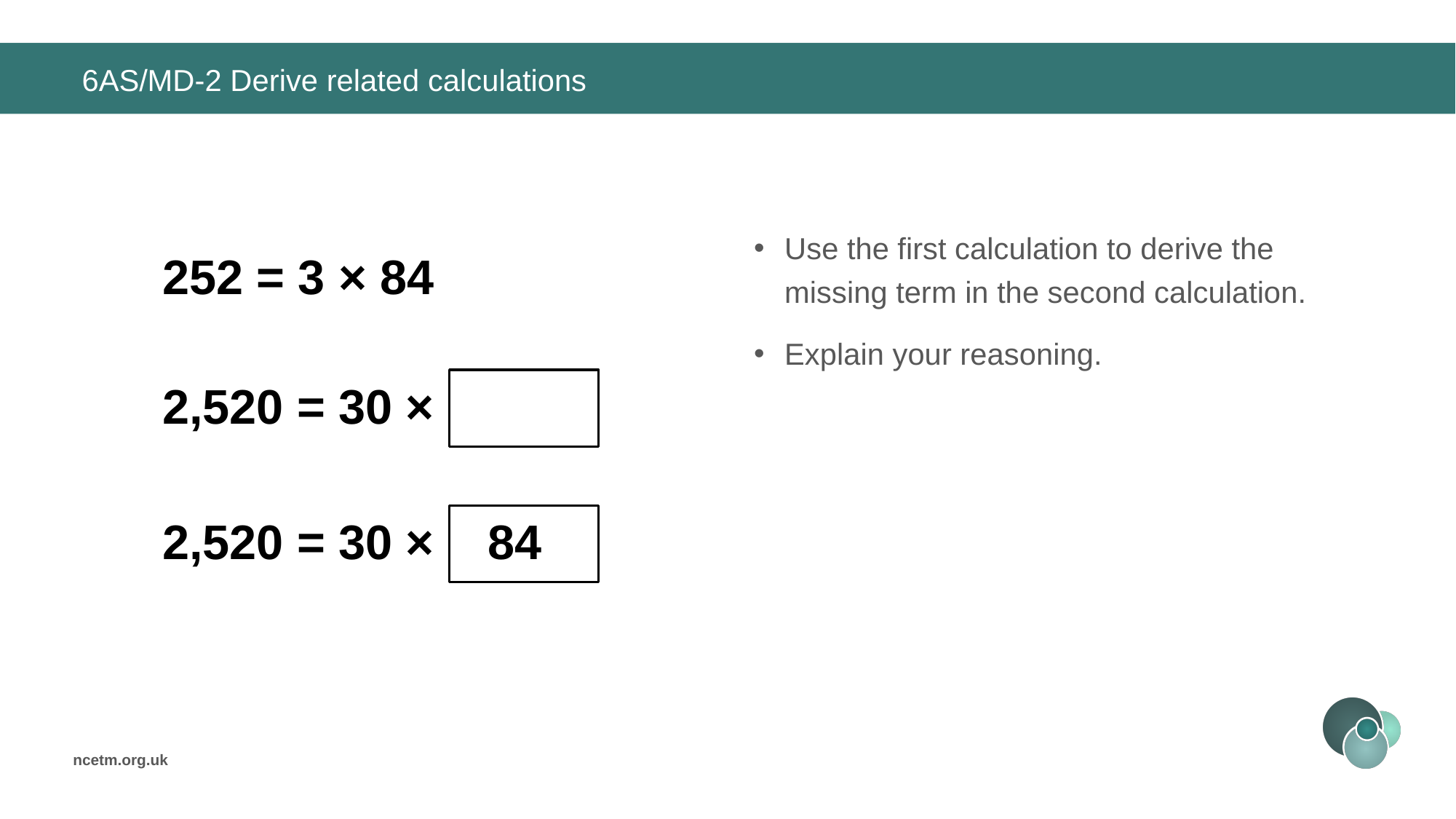

# 6AS/MD-2 Derive related calculations
Use the first calculation to derive the missing term in the second calculation.
Explain your reasoning.

252 = 3 × 84
2,520 = 30 ×

2,520 = 30 ×    84